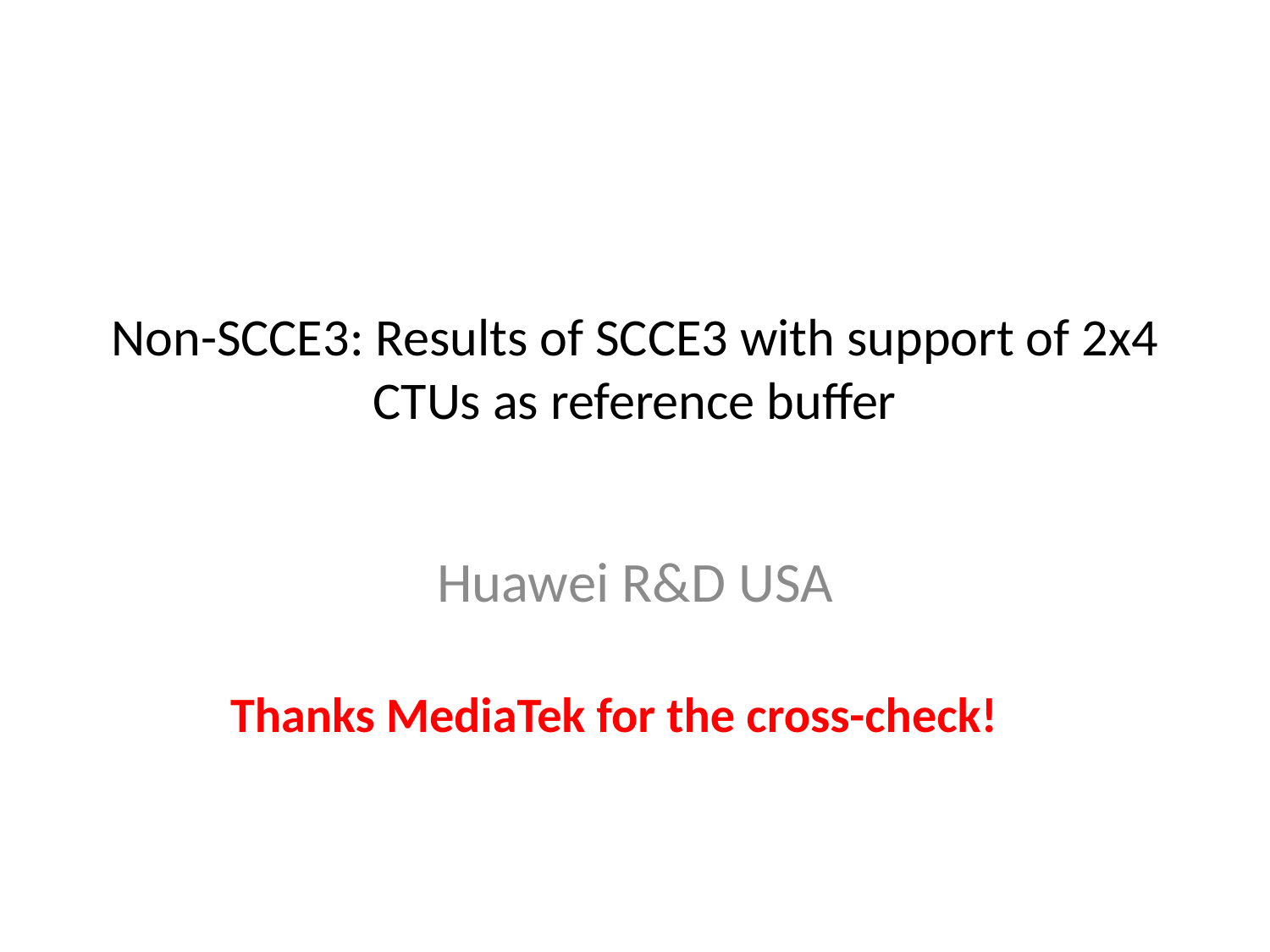

# Non-SCCE3: Results of SCCE3 with support of 2x4 CTUs as reference buffer
Huawei R&D USA
Thanks MediaTek for the cross-check!